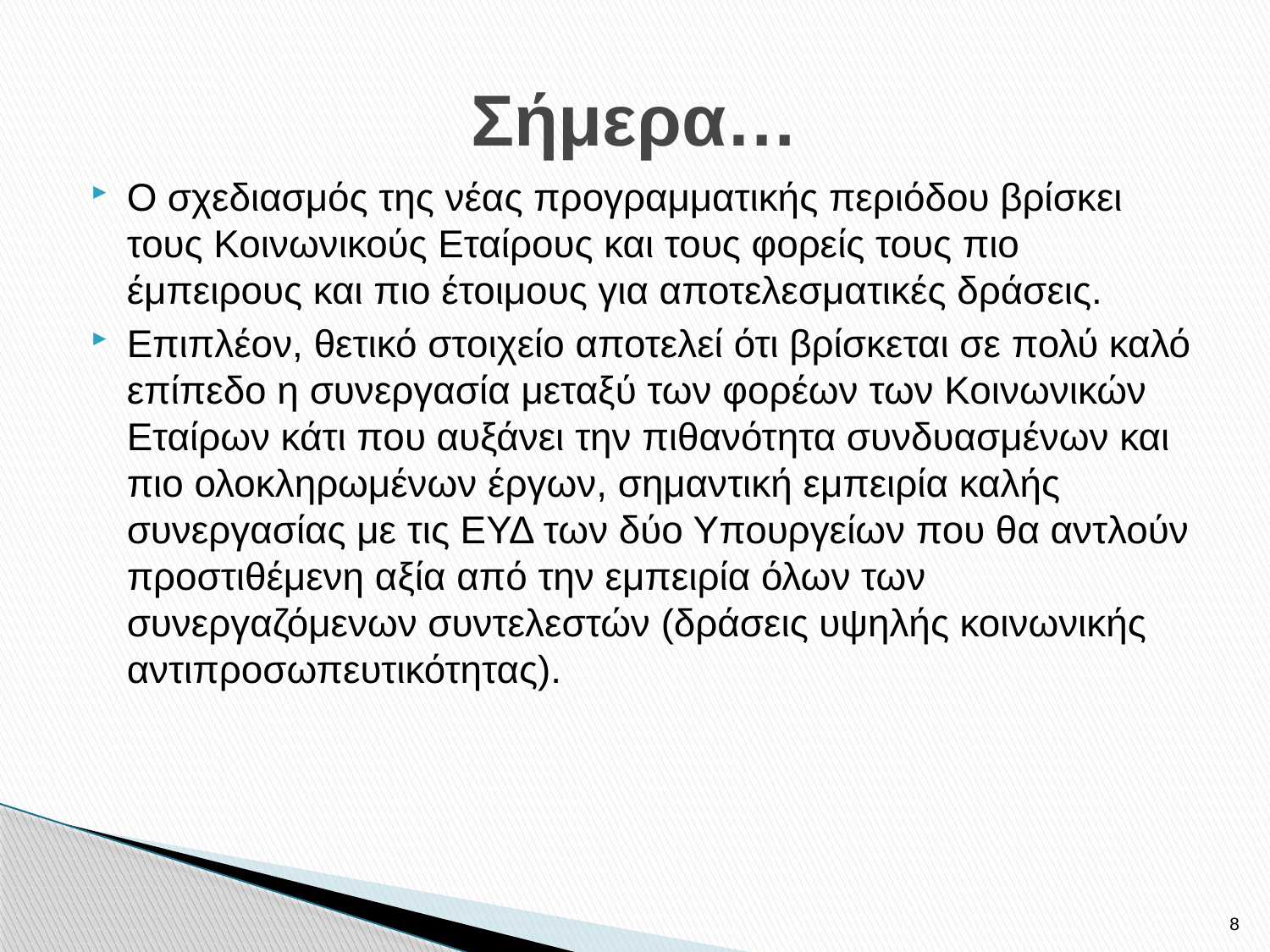

# Σήμερα…
Ο σχεδιασμός της νέας προγραμματικής περιόδου βρίσκει τους Κοινωνικούς Εταίρους και τους φορείς τους πιο έμπειρους και πιο έτοιμους για αποτελεσματικές δράσεις.
Επιπλέον, θετικό στοιχείο αποτελεί ότι βρίσκεται σε πολύ καλό επίπεδο η συνεργασία μεταξύ των φορέων των Κοινωνικών Εταίρων κάτι που αυξάνει την πιθανότητα συνδυασμένων και πιο ολοκληρωμένων έργων, σημαντική εμπειρία καλής συνεργασίας με τις ΕΥΔ των δύο Υπουργείων που θα αντλούν προστιθέμενη αξία από την εμπειρία όλων των συνεργαζόμενων συντελεστών (δράσεις υψηλής κοινωνικής αντιπροσωπευτικότητας).

8